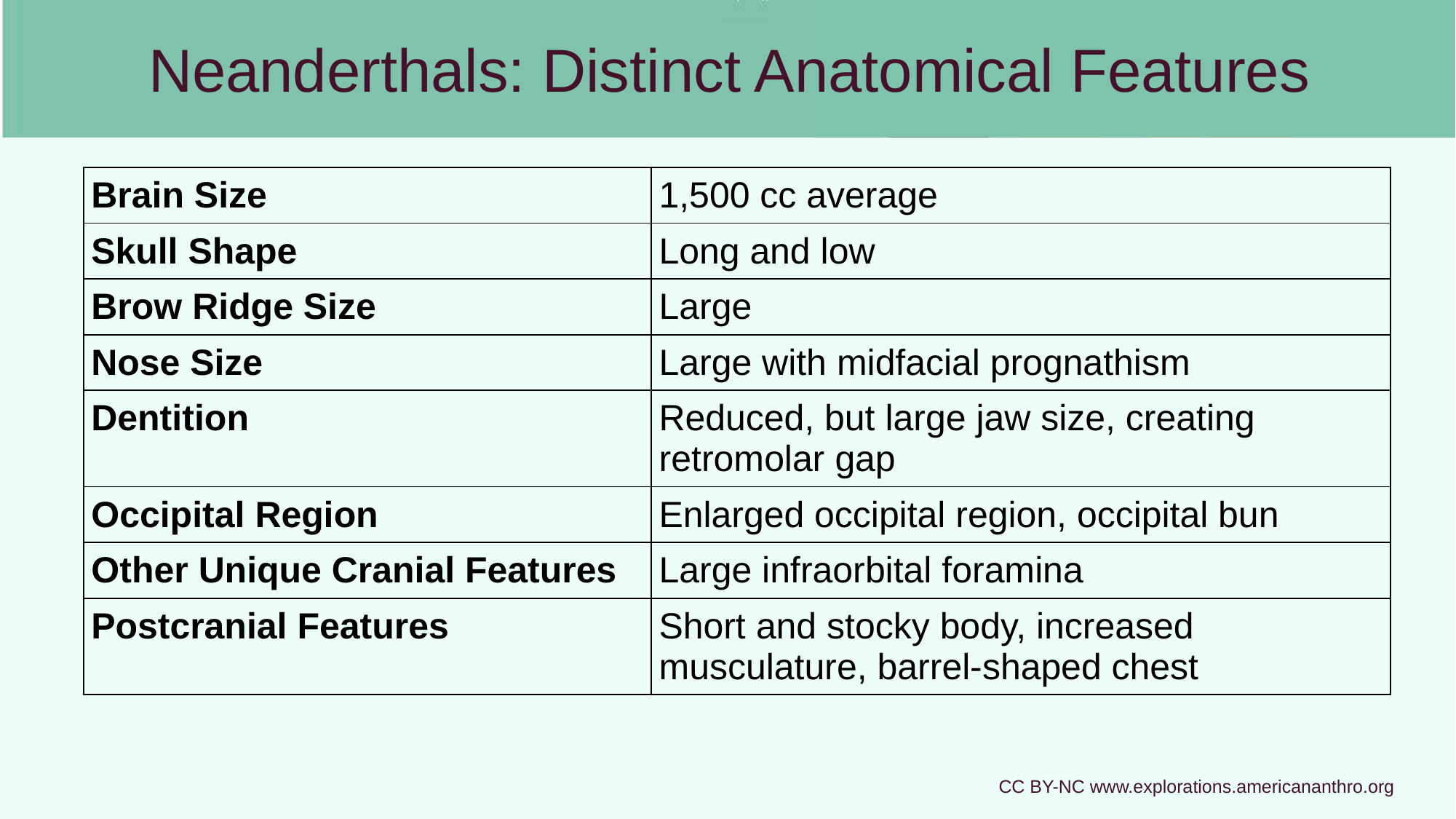

# Neanderthals: Distinct Anatomical Features
| Brain Size | 1,500 cc average |
| --- | --- |
| Skull Shape | Long and low |
| Brow Ridge Size | Large |
| Nose Size | Large with midfacial prognathism |
| Dentition | Reduced, but large jaw size, creating retromolar gap |
| Occipital Region | Enlarged occipital region, occipital bun |
| Other Unique Cranial Features | Large infraorbital foramina |
| Postcranial Features | Short and stocky body, increased musculature, barrel-shaped chest |